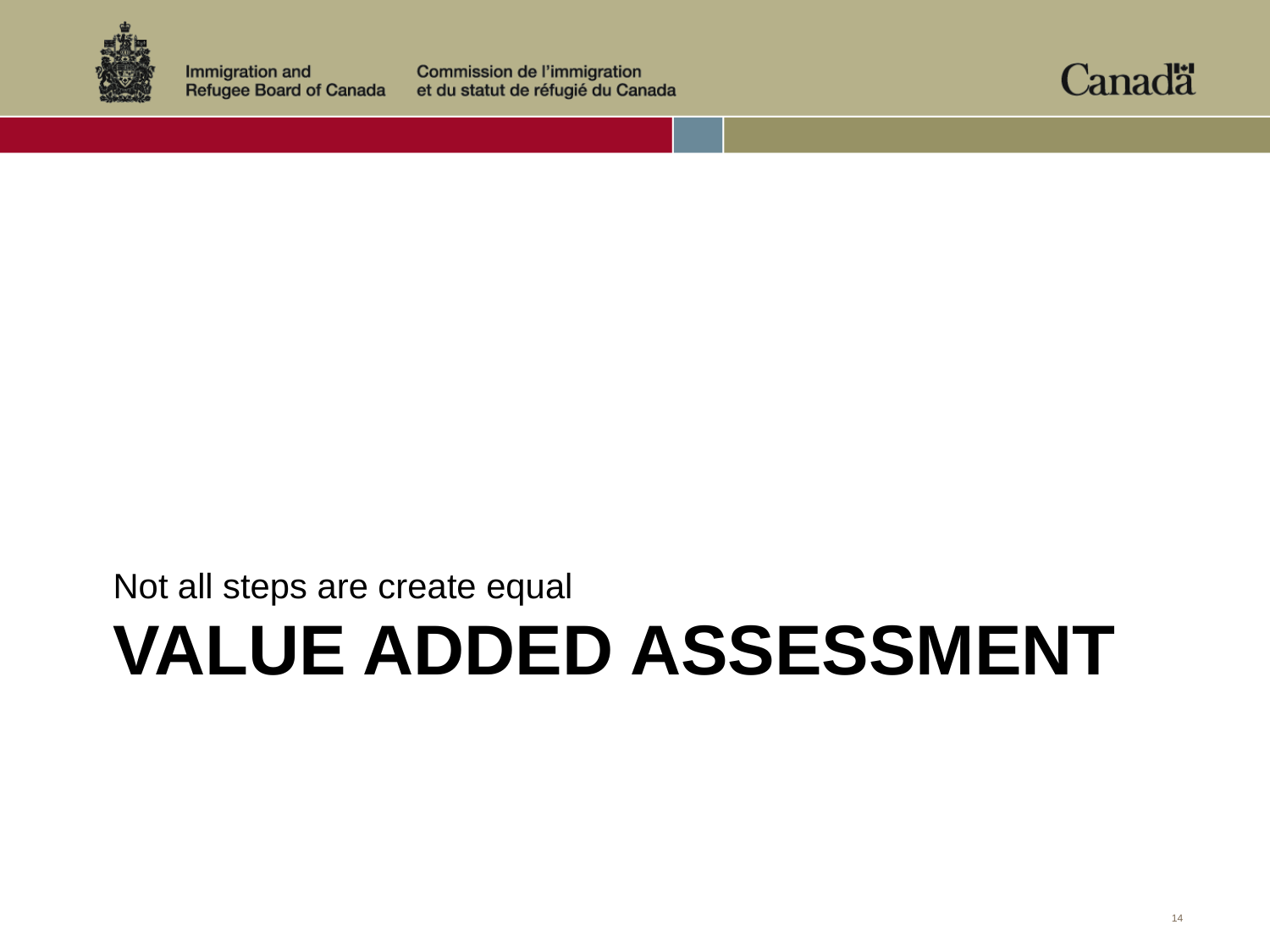

Not all steps are create equal
# Value Added assessment
14